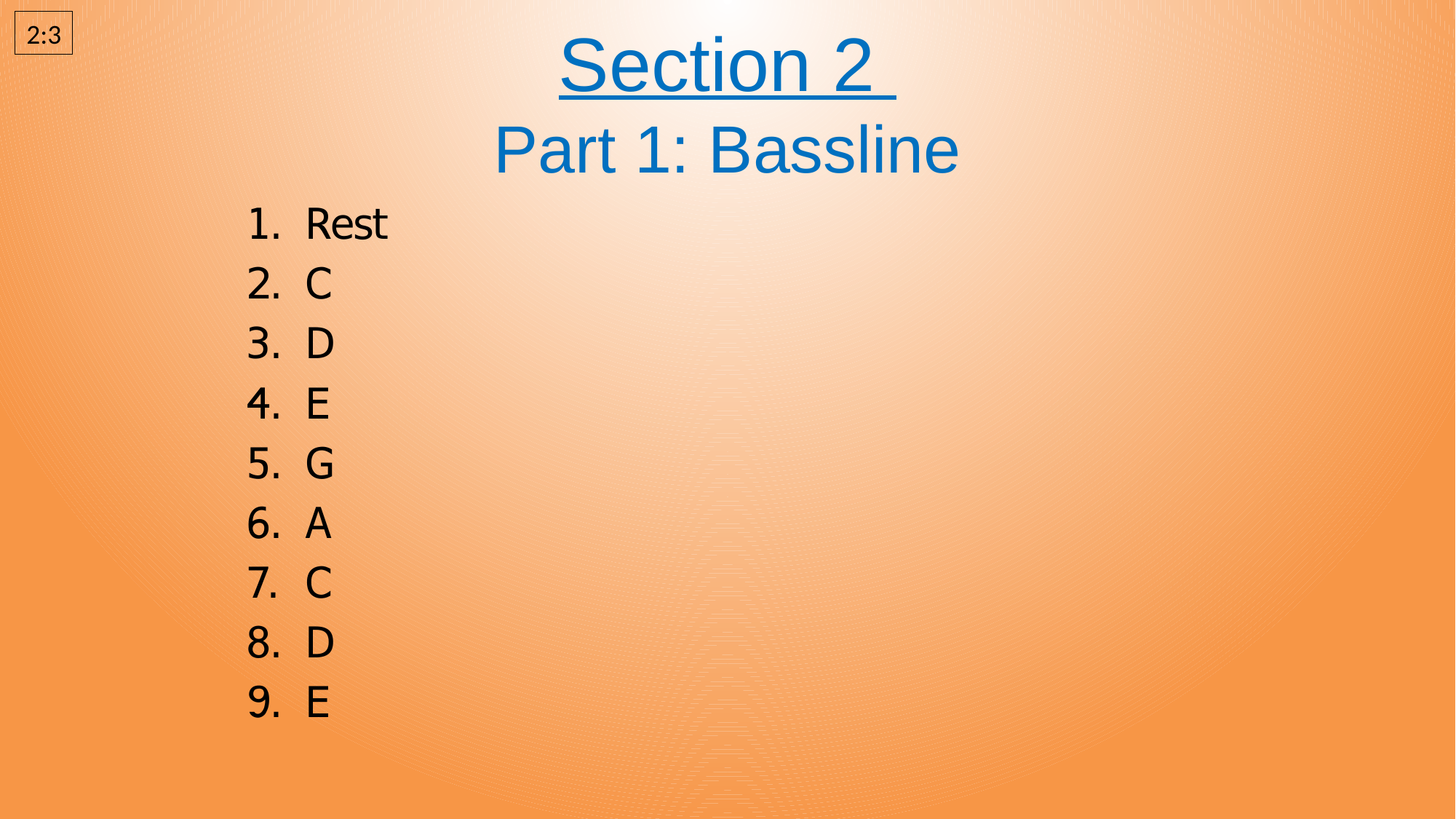

2:3
# Section 2 Part 1: Bassline
Rest
C
D
E
G
A
C
D
E